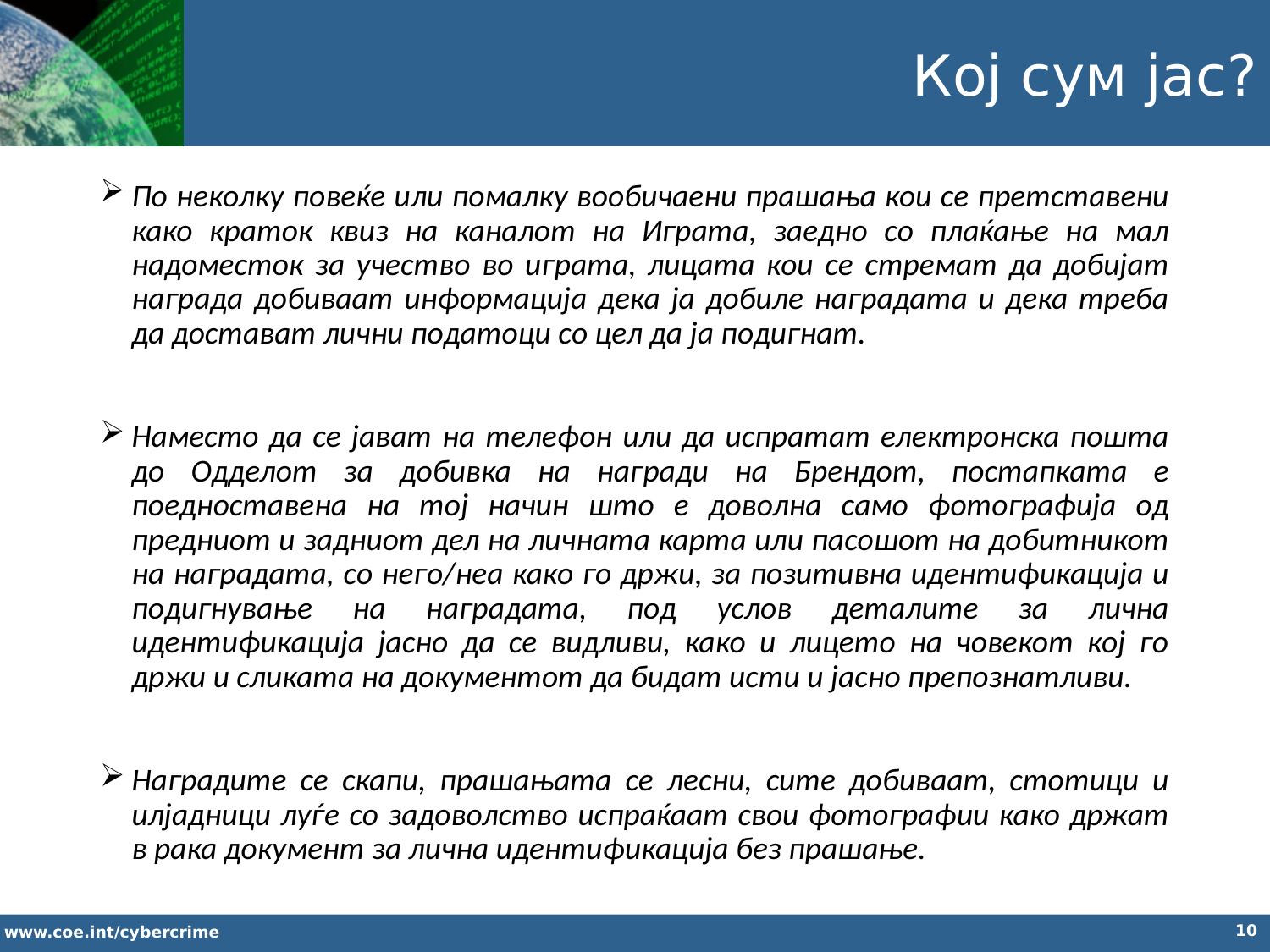

Кој сум јас?
По неколку повеќе или помалку вообичаени прашања кои се претставени како краток квиз на каналот на Играта, заедно со плаќање на мал надоместок за учество во играта, лицата кои се стремат да добијат награда добиваат информација дека ја добиле наградата и дека треба да достават лични податоци со цел да ја подигнат.

Наместо да се јават на телефон или да испратат електронска пошта до Одделот за добивка на награди на Брендот, постапката е поедноставена на тој начин што е доволна само фотографија од предниот и задниот дел на личната карта или пасошот на добитникот на наградата, со него/неа како го држи, за позитивна идентификација и подигнување на наградата, под услов деталите за лична идентификација јасно да се видливи, како и лицето на човекот кој го држи и сликата на документот да бидат исти и јасно препознатливи.

Наградите се скапи, прашањата се лесни, сите добиваат, стотици и илјадници луѓе со задоволство испраќаат свои фотографии како држат в рака документ за лична идентификација без прашање.

10